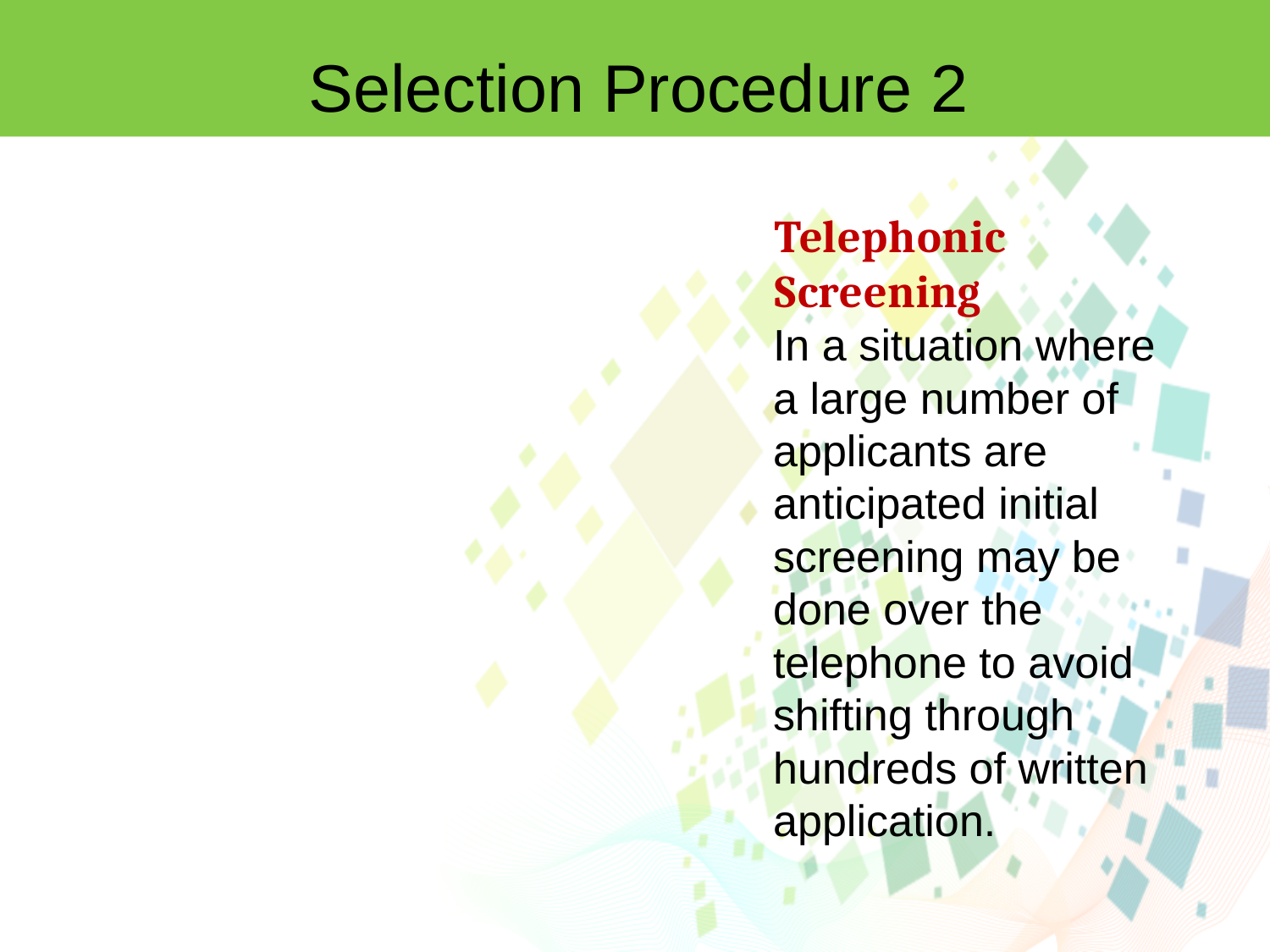

Selection Procedure 2
Telephonic Screening
In a situation where a large number of applicants are anticipated initial screening may be done over the telephone to avoid shifting through hundreds of written application.